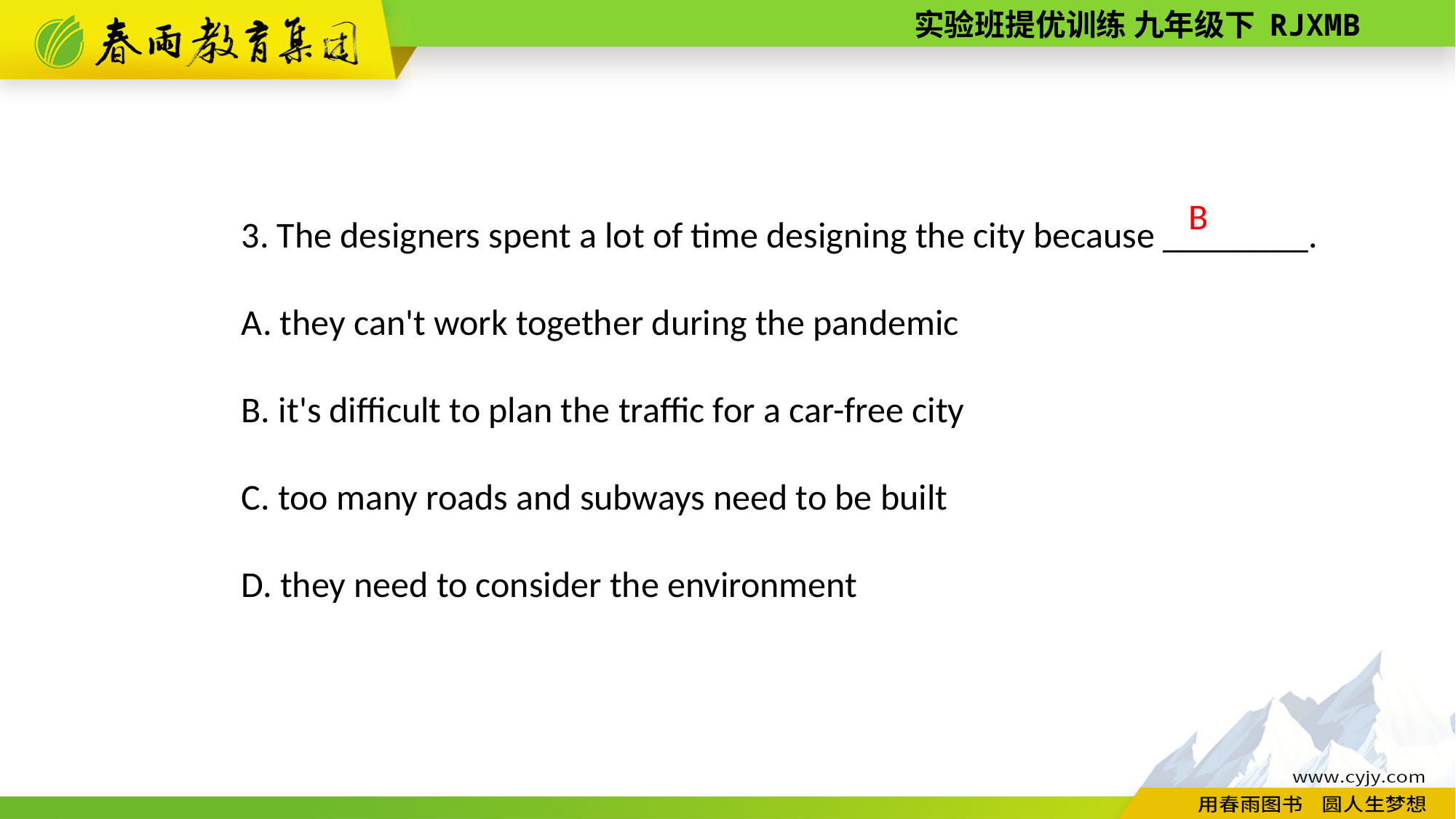

3. The designers spent a lot of time designing the city because ________.
A. they can't work together during the pandemic
B. it's difficult to plan the traffic for a car-­free city
C. too many roads and subways need to be built
D. they need to consider the environment
B